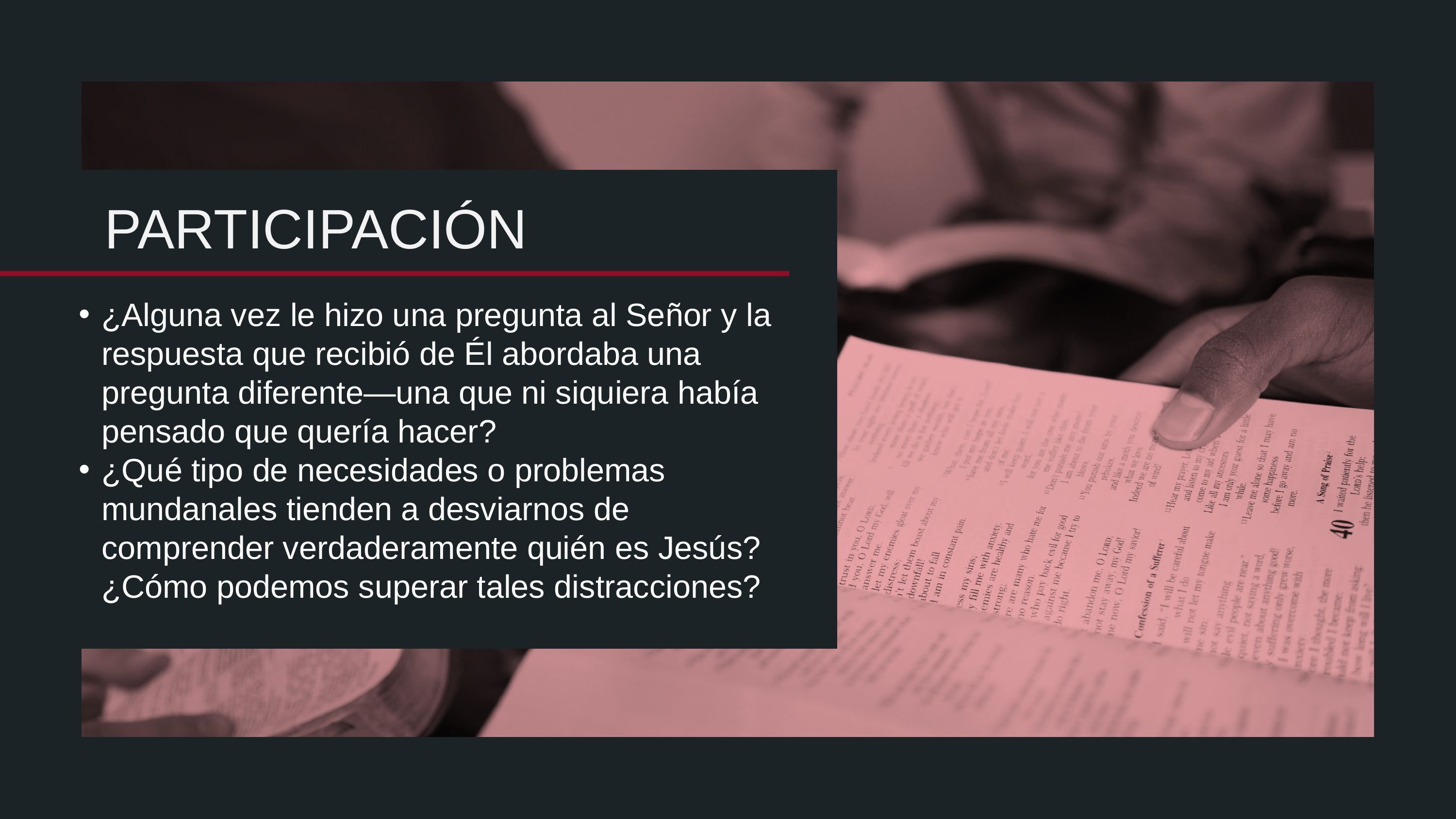

¿Alguna vez le hizo una pregunta al Señor y la respuesta que recibió de Él abordaba una pregunta diferente—una que ni siquiera había pensado que quería hacer?
¿Qué tipo de necesidades o problemas mundanales tienden a desviarnos de comprender verdaderamente quién es Jesús? ¿Cómo podemos superar tales distracciones?